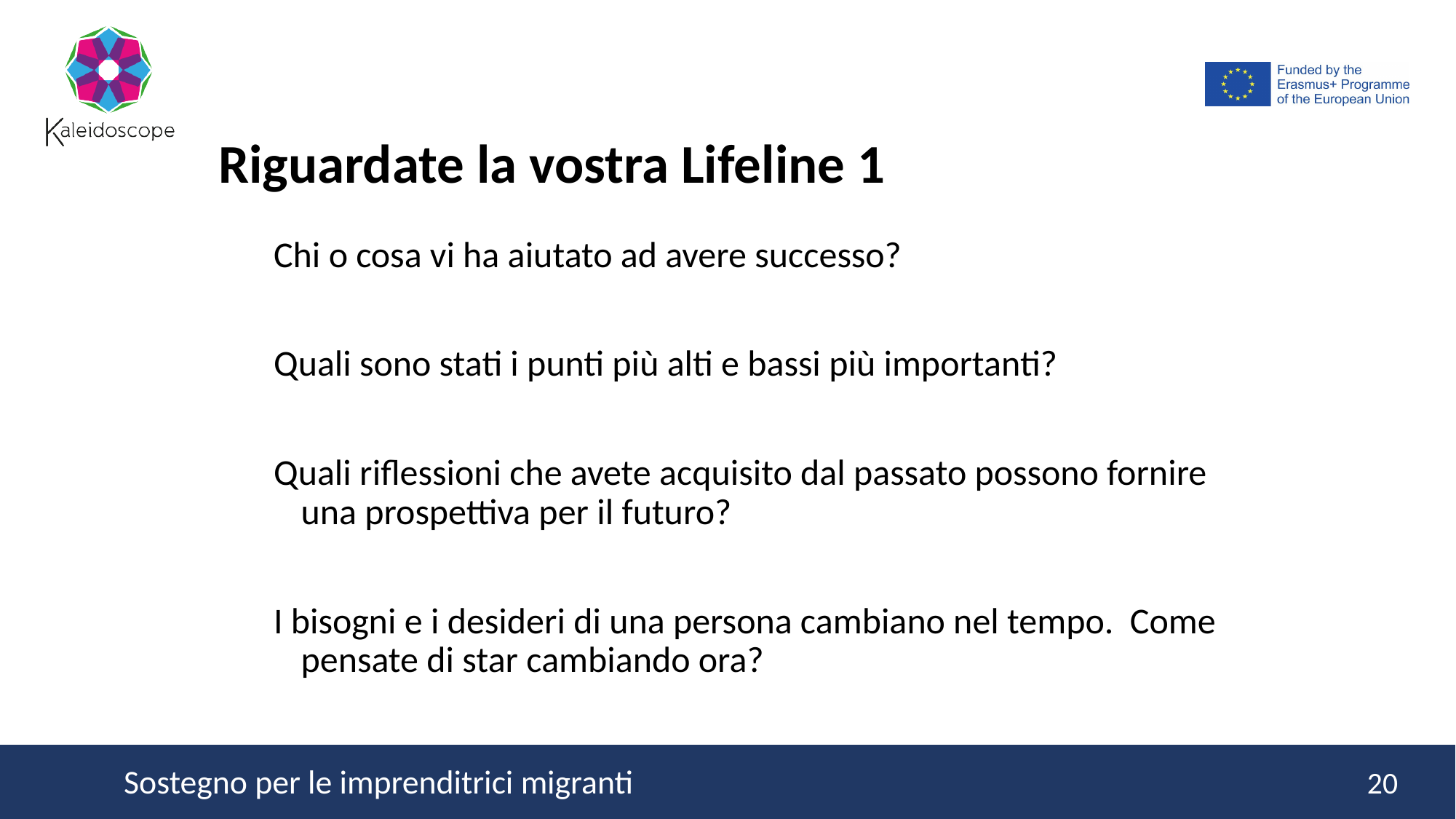

Riguardate la vostra Lifeline 1
Chi o cosa vi ha aiutato ad avere successo?

Quali sono stati i punti più alti e bassi più importanti?

Quali riflessioni che avete acquisito dal passato possono fornire una prospettiva per il futuro?

I bisogni e i desideri di una persona cambiano nel tempo.  Come pensate di star cambiando ora?

20